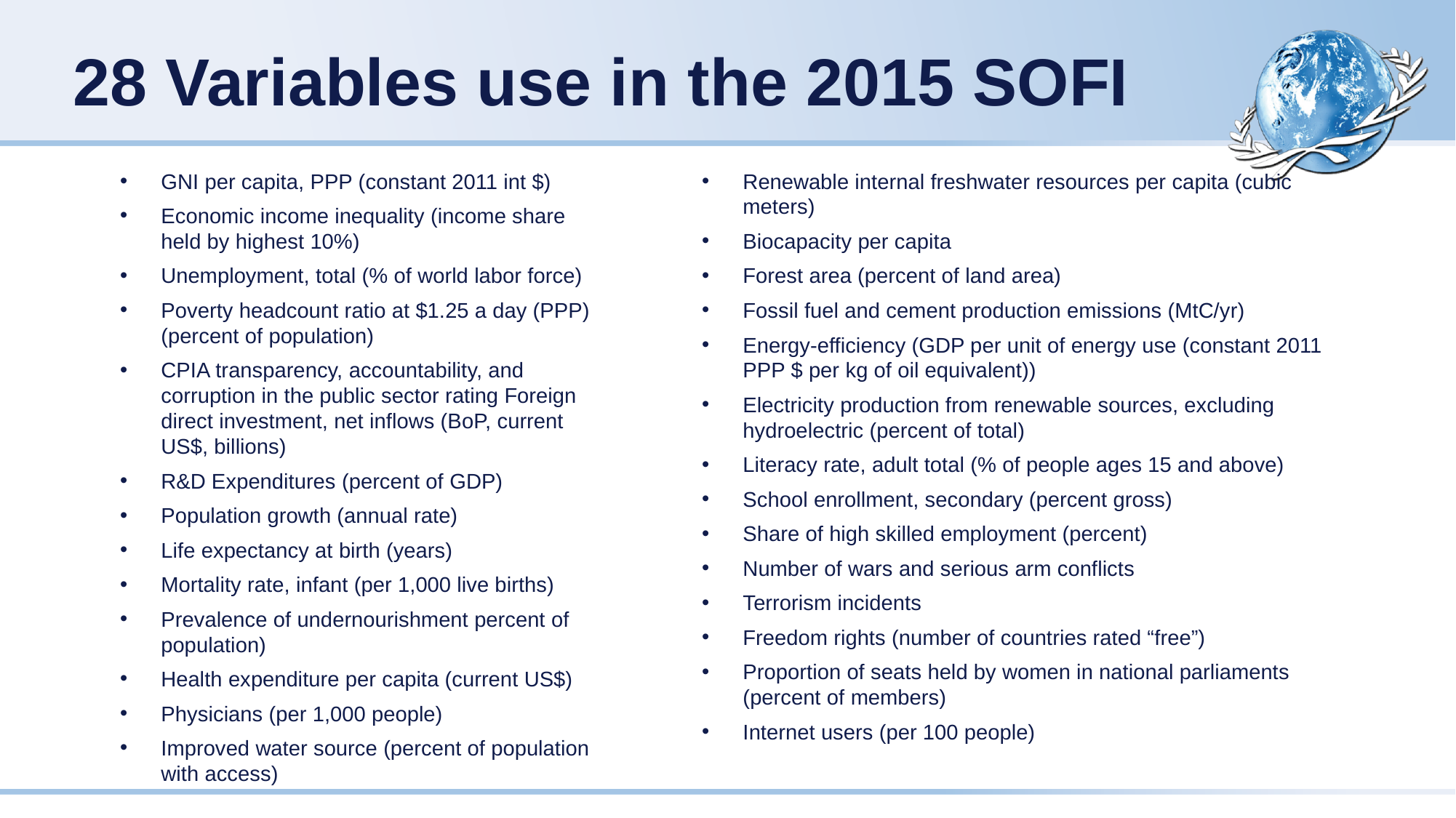

# 28 Variables use in the 2015 SOFI
GNI per capita, PPP (constant 2011 int $)
Economic income inequality (income share held by highest 10%)
Unemployment, total (% of world labor force)
Poverty headcount ratio at $1.25 a day (PPP) (percent of population)
CPIA transparency, accountability, and corruption in the public sector rating Foreign direct investment, net inflows (BoP, current US$, billions)
R&D Expenditures (percent of GDP)
Population growth (annual rate)
Life expectancy at birth (years)
Mortality rate, infant (per 1,000 live births)
Prevalence of undernourishment percent of population)
Health expenditure per capita (current US$)
Physicians (per 1,000 people)
Improved water source (percent of population with access)
Renewable internal freshwater resources per capita (cubic meters)
Biocapacity per capita
Forest area (percent of land area)
Fossil fuel and cement production emissions (MtC/yr)
Energy-efficiency (GDP per unit of energy use (constant 2011 PPP $ per kg of oil equivalent))
Electricity production from renewable sources, excluding hydroelectric (percent of total)
Literacy rate, adult total (% of people ages 15 and above)
School enrollment, secondary (percent gross)
Share of high skilled employment (percent)
Number of wars and serious arm conflicts
Terrorism incidents
Freedom rights (number of countries rated “free”)
Proportion of seats held by women in national parliaments (percent of members)
Internet users (per 100 people)